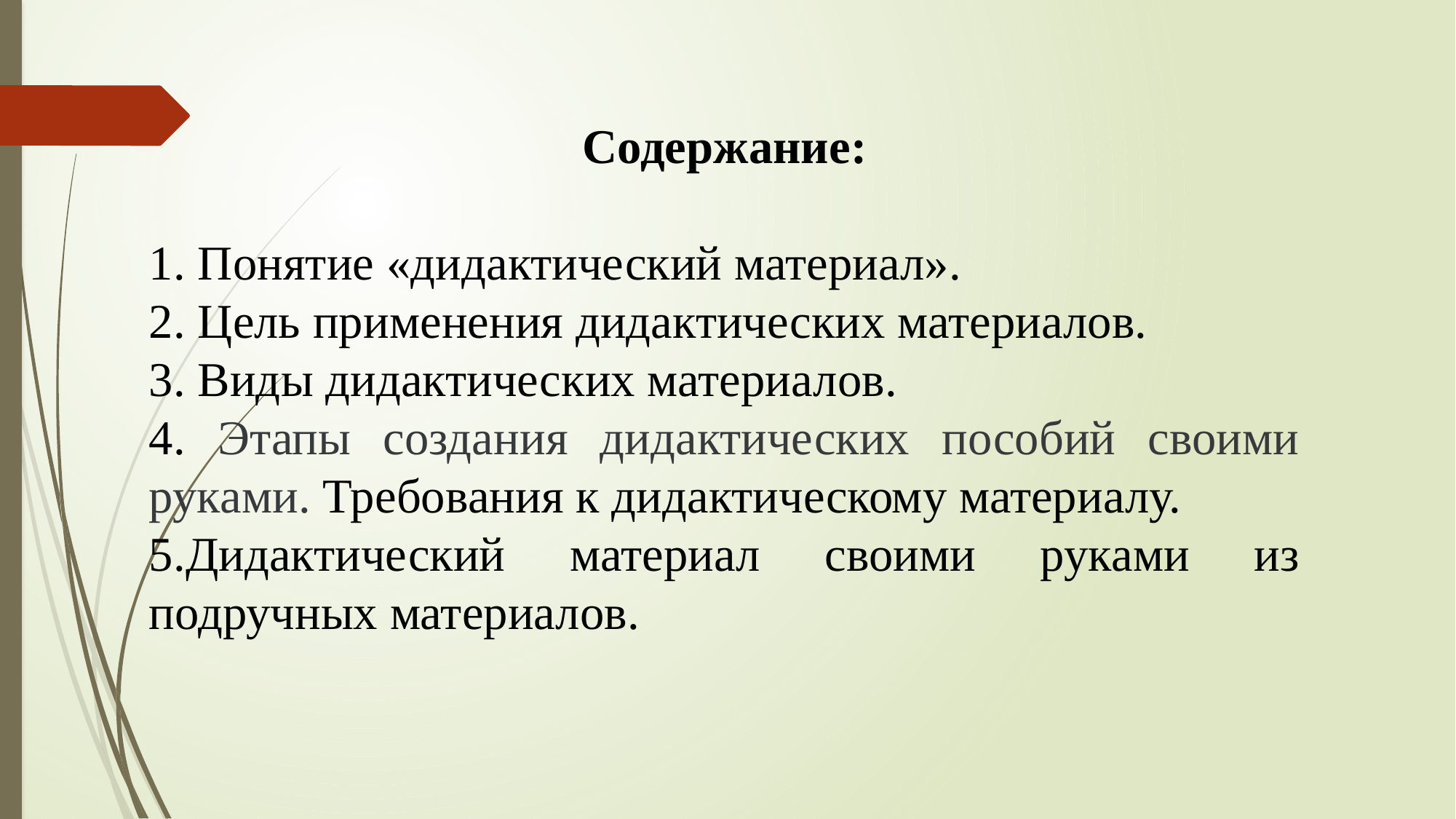

Содержание:

1. Понятие «дидактический материал».
2. Цель применения дидактических материалов.
3. Виды дидактических материалов.
4. Этапы создания дидактических пособий своими руками. Требования к дидактическому материалу.
5.Дидактический материал своими руками из подручных материалов.